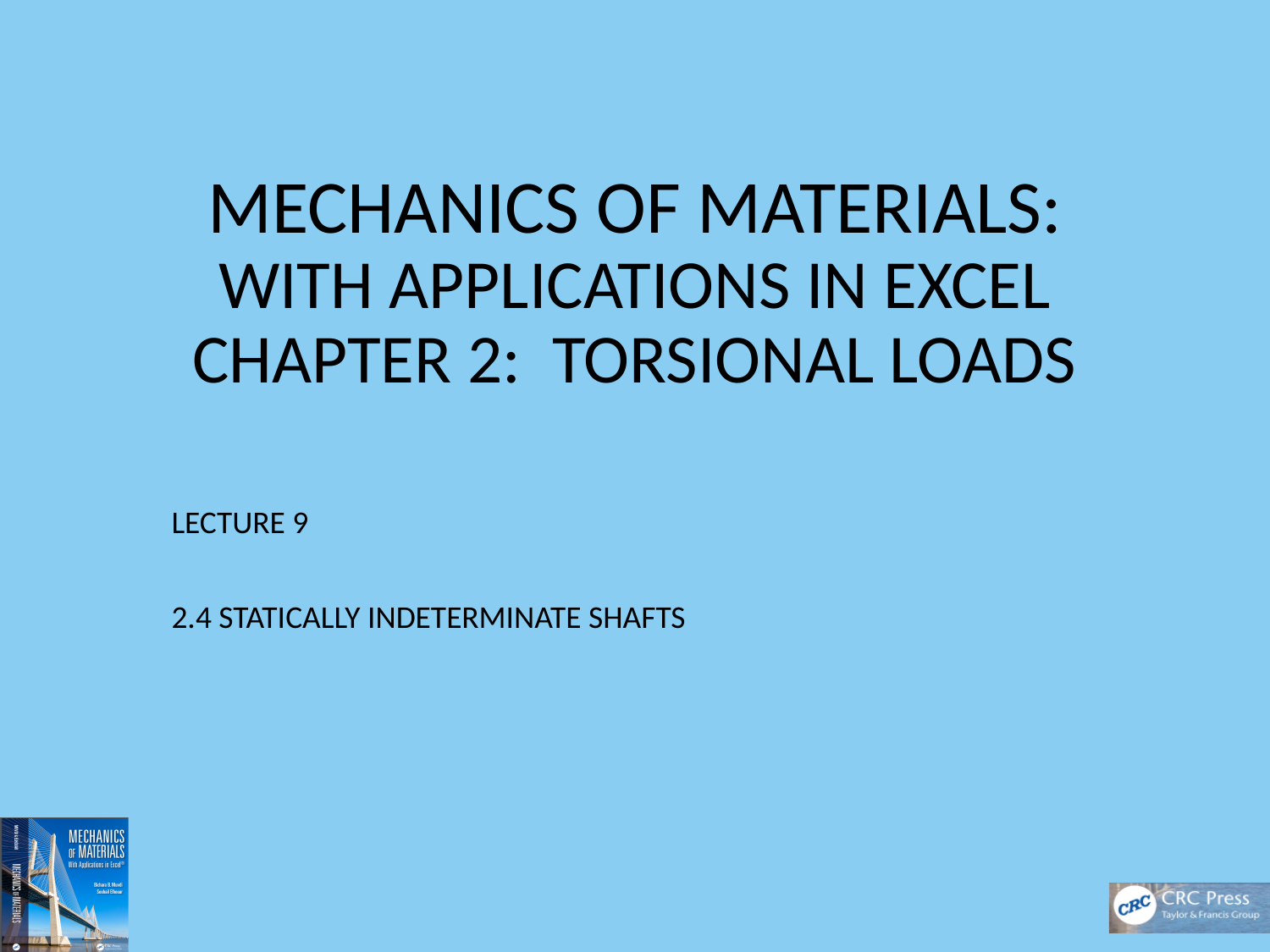

# MECHANICS OF MATERIALS: WITH APPLICATIONS IN EXCEL CHAPTER 2:  TORSIONAL LOADS
LECTURE 9

2.4 STATICALLY INDETERMINATE SHAFTS